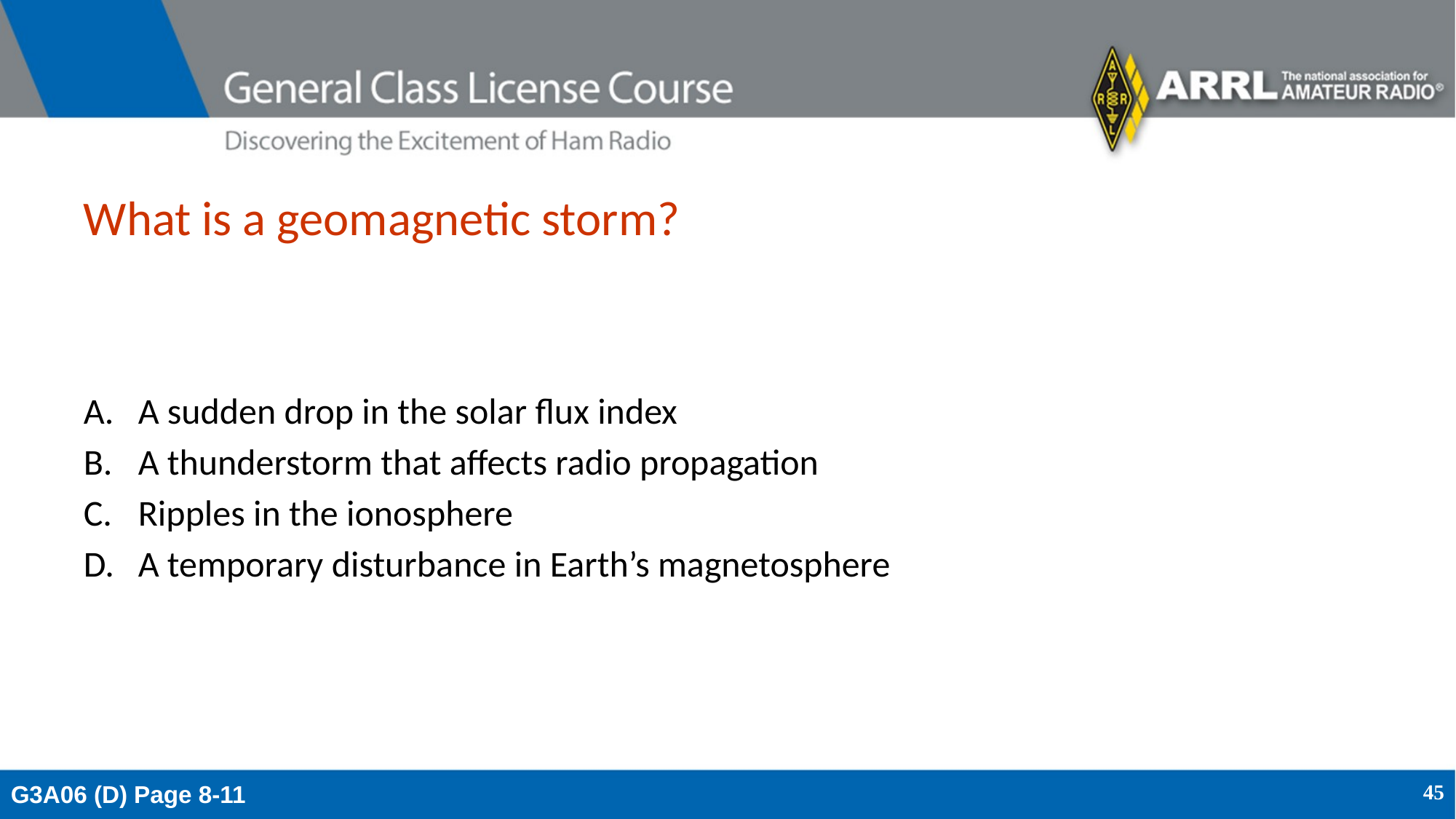

# What is a geomagnetic storm?
A sudden drop in the solar flux index
A thunderstorm that affects radio propagation
Ripples in the ionosphere
A temporary disturbance in Earth’s magnetosphere
G3A06 (D) Page 8-11
45